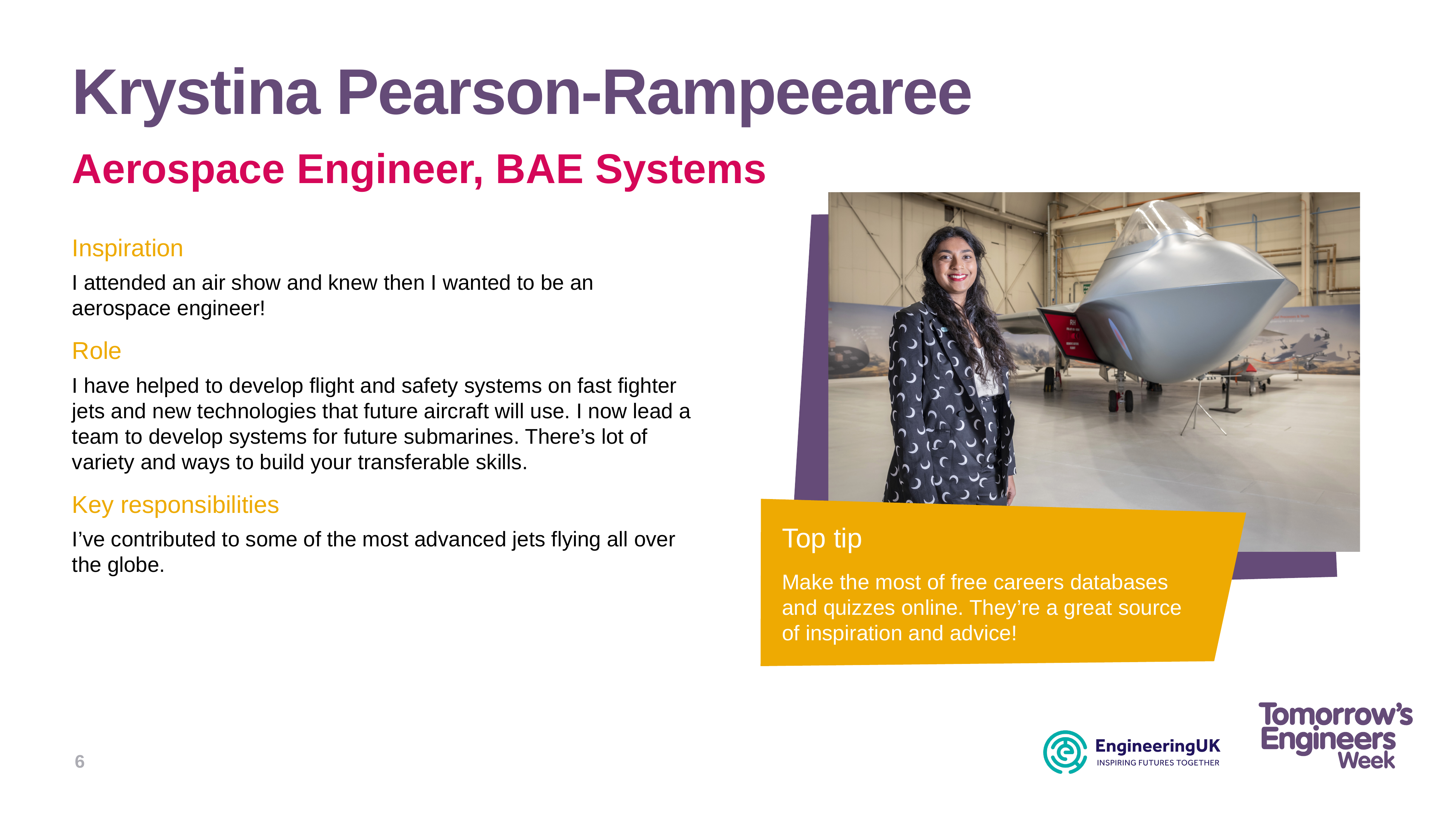

# Krystina Pearson-Rampeearee
Aerospace Engineer, BAE Systems

Inspiration
I attended an air show and knew then I wanted to be an aerospace engineer!
Role
I have helped to develop flight and safety systems on fast fighter jets and new technologies that future aircraft will use. I now lead a team to develop systems for future submarines. There’s lot of variety and ways to build your transferable skills.
Key responsibilities
I’ve contributed to some of the most advanced jets flying all over the globe.
Top tip
Make the most of free careers databases and quizzes online. They’re a great source of inspiration and advice!
6